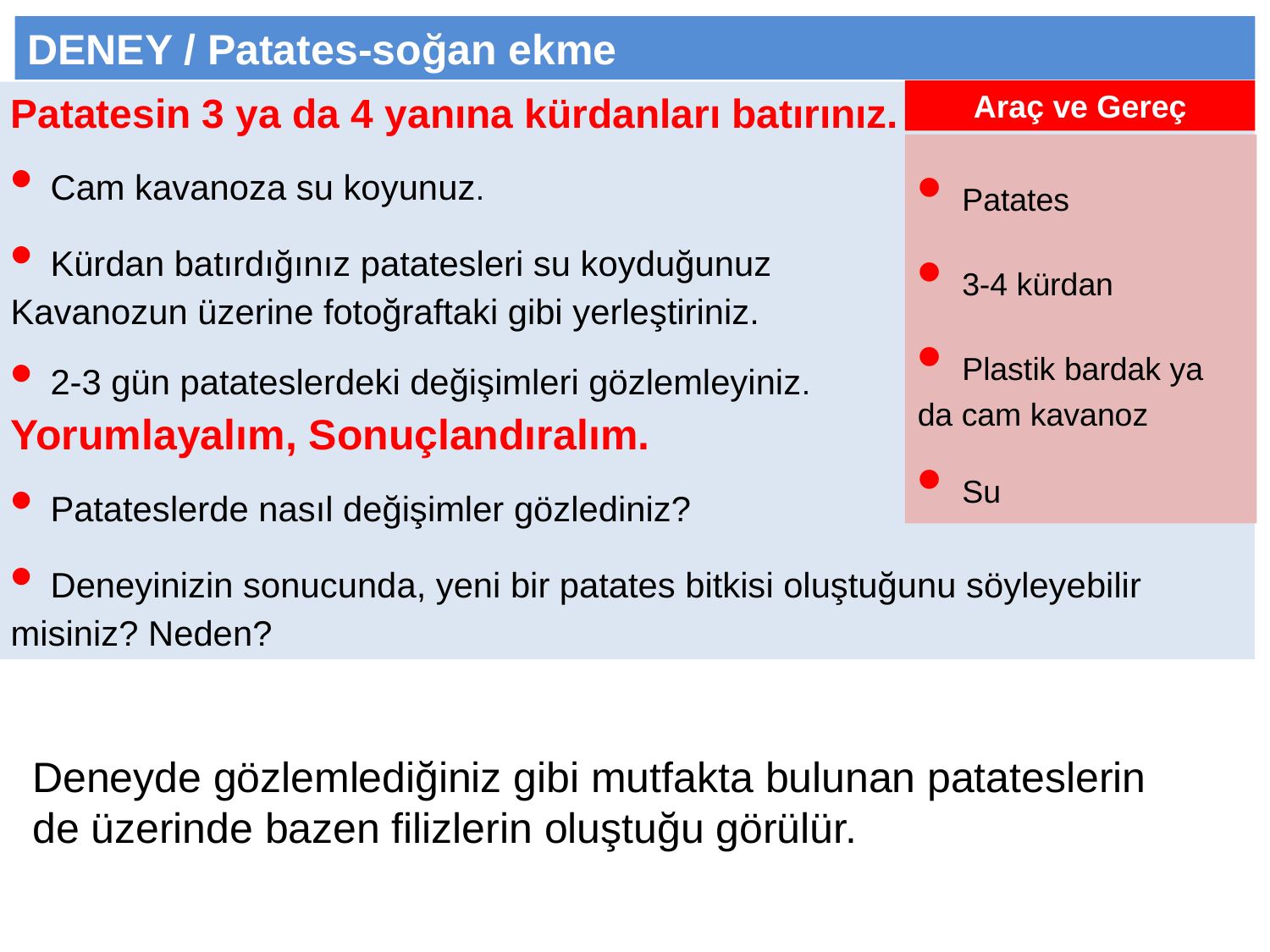

DENEY / Patates-soğan ekme
Araç ve Gereç
Patatesin 3 ya da 4 yanına kürdanları batırınız.
• Cam kavanoza su koyunuz.
• Kürdan batırdığınız patatesleri su koyduğunuz
Kavanozun üzerine fotoğraftaki gibi yerleştiriniz.
• 2-3 gün patateslerdeki değişimleri gözlemleyiniz.
Yorumlayalım, Sonuçlandıralım.
• Patateslerde nasıl değişimler gözlediniz?
• Deneyinizin sonucunda, yeni bir patates bitkisi oluştuğunu söyleyebilir misiniz? Neden?
• Patates
• 3-4 kürdan
• Plastik bardak ya da cam kavanoz
• Su
Deneyde gözlemlediğiniz gibi mutfakta bulunan patateslerin
de üzerinde bazen filizlerin oluştuğu görülür.